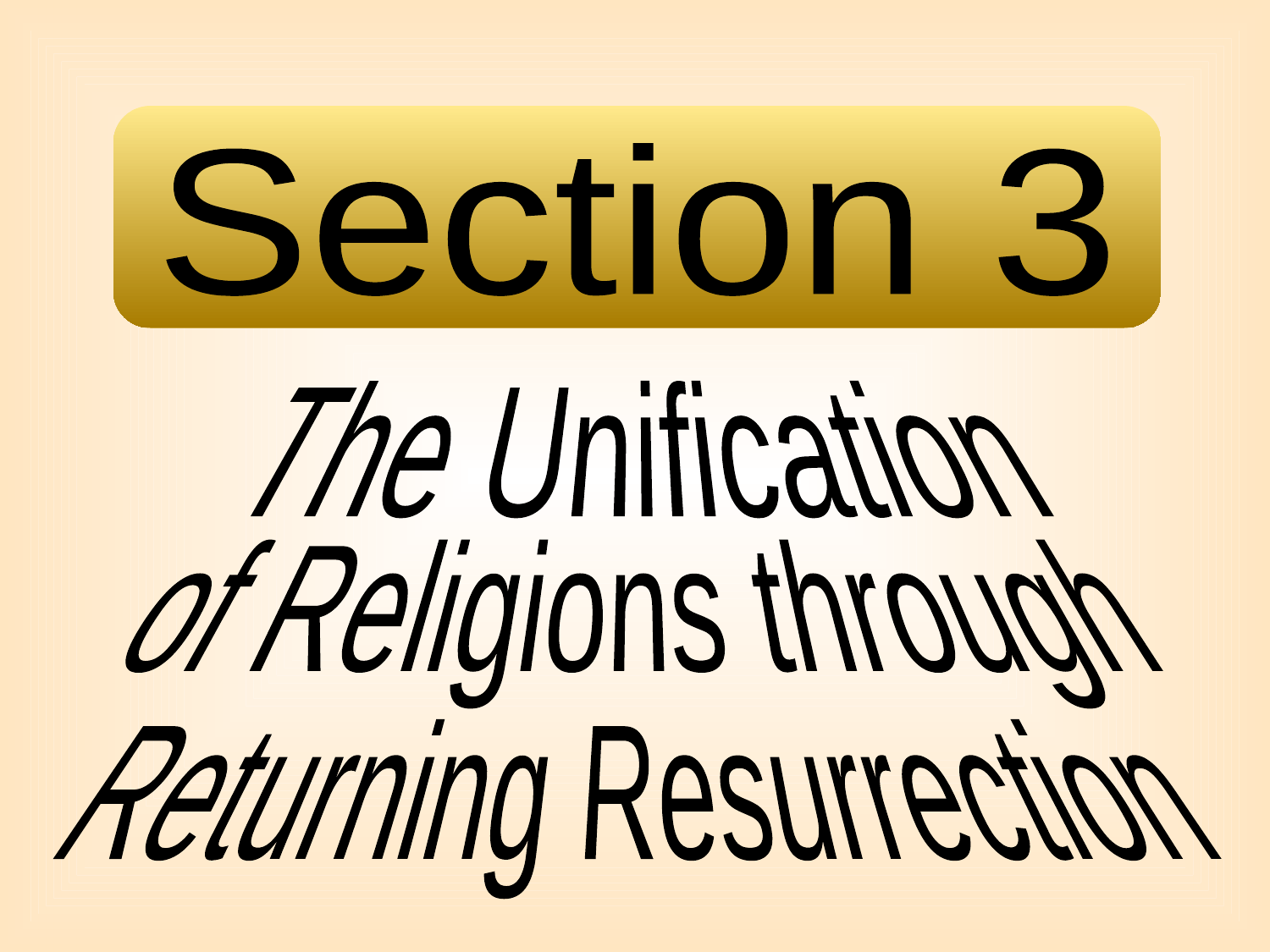

Section 3
The Unification
of Religions through
Returning Resurrection